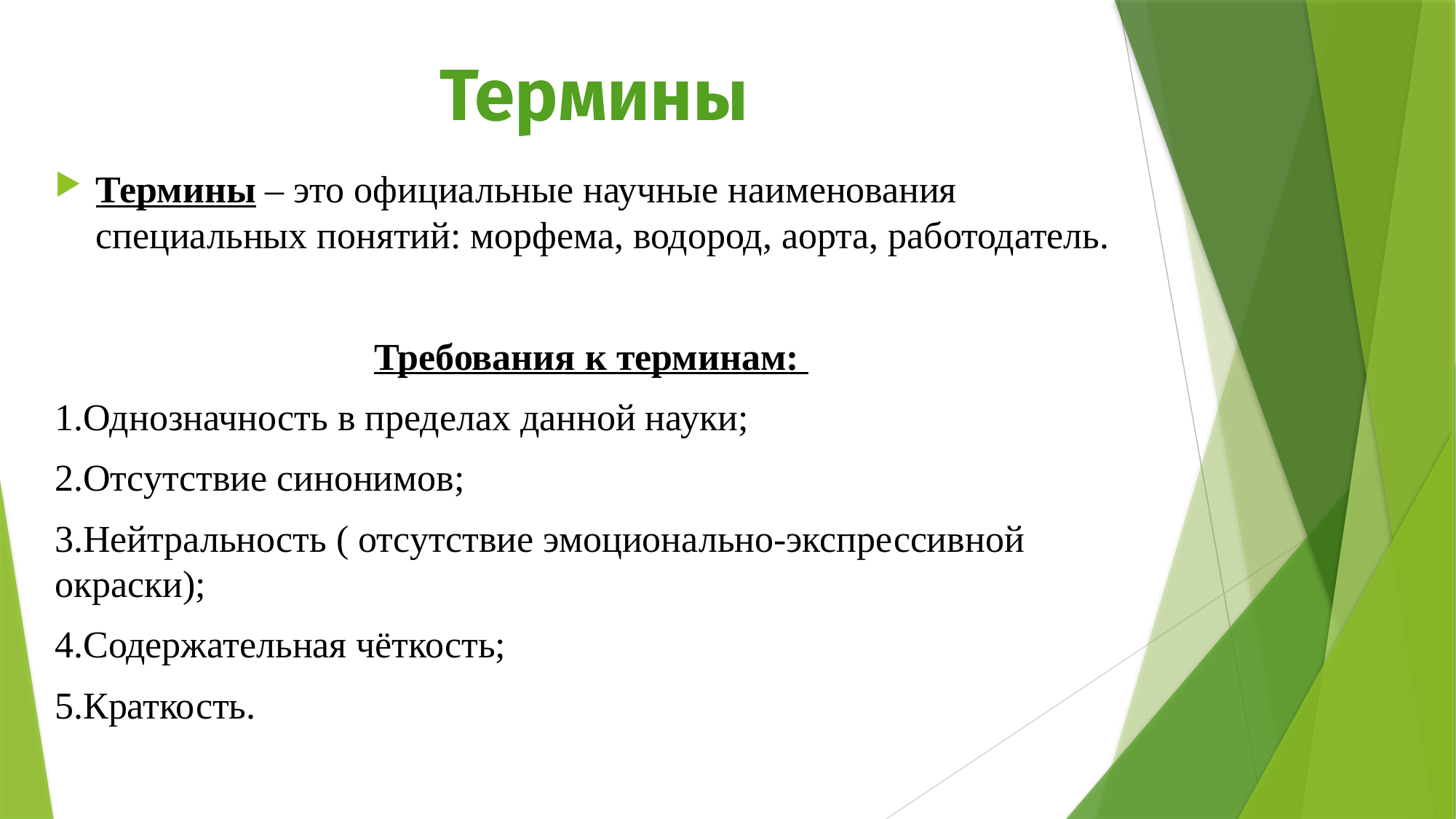

# Термины
Термины – это официальные научные наименования специальных понятий: морфема, водород, аорта, работодатель.

Требования к терминам:
1.Однозначность в пределах данной науки;
2.Отсутствие синонимов;
3.Нейтральность ( отсутствие эмоционально-экспрессивной окраски);
4.Содержательная чёткость;
5.Краткость.